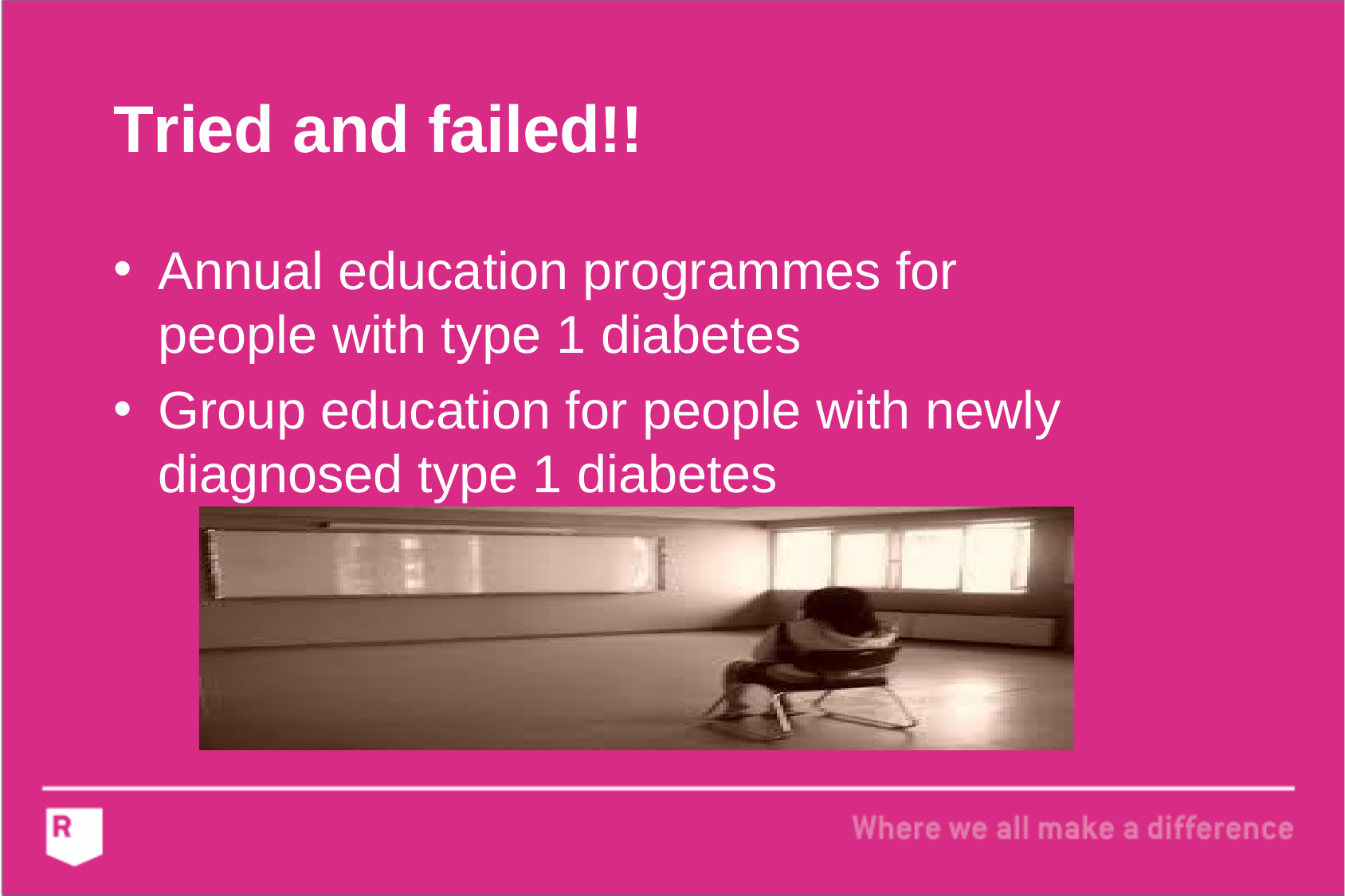

# Tried and failed!!
Annual education programmes for people with type 1 diabetes

Group education for people with newly
diagnosed type 1 diabetes